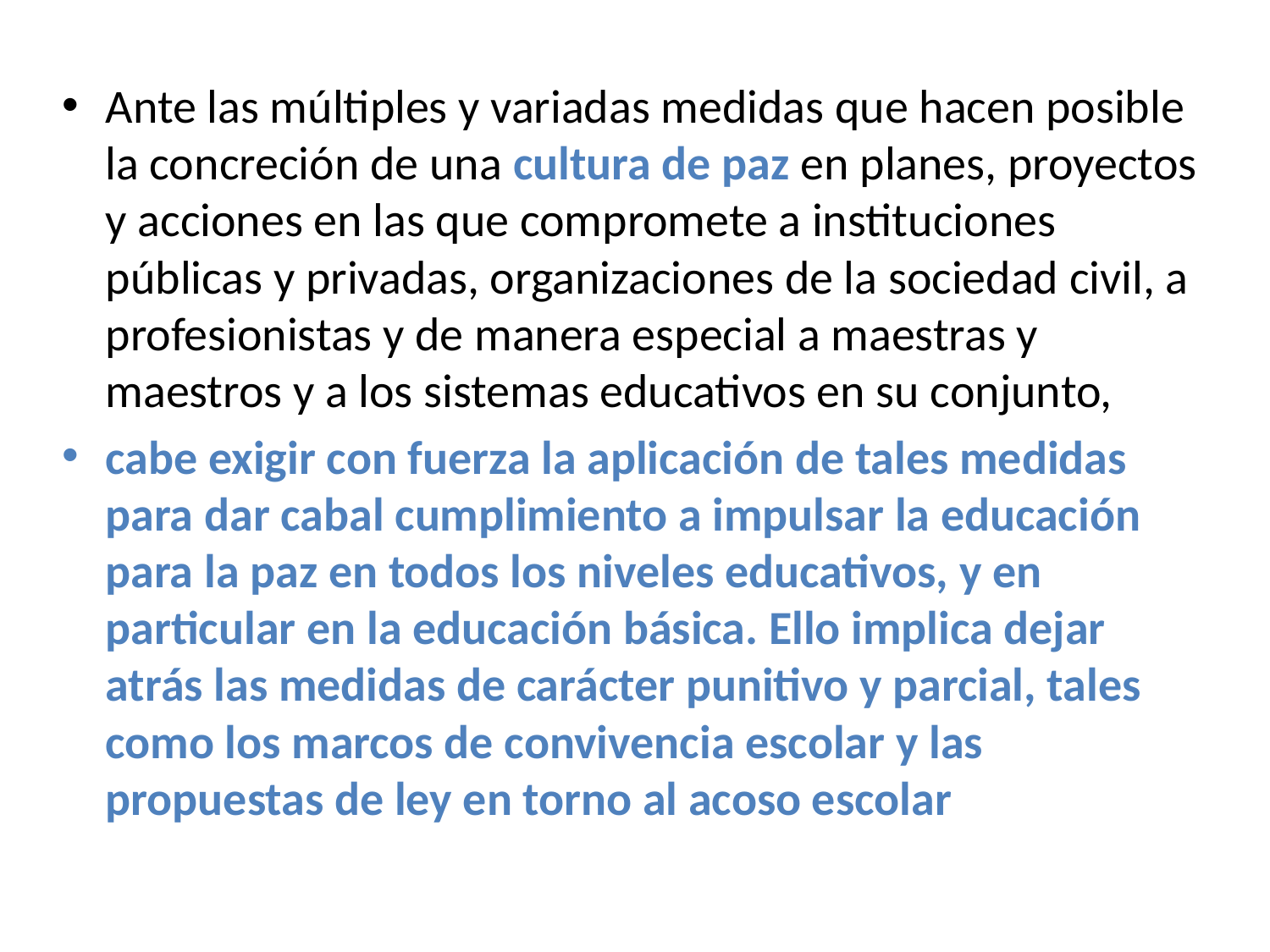

Ante las múltiples y variadas medidas que hacen posible la concreción de una cultura de paz en planes, proyectos y acciones en las que compromete a instituciones públicas y privadas, organizaciones de la sociedad civil, a profesionistas y de manera especial a maestras y maestros y a los sistemas educativos en su conjunto,
cabe exigir con fuerza la aplicación de tales medidas para dar cabal cumplimiento a impulsar la educación para la paz en todos los niveles educativos, y en particular en la educación básica. Ello implica dejar atrás las medidas de carácter punitivo y parcial, tales como los marcos de convivencia escolar y las propuestas de ley en torno al acoso escolar